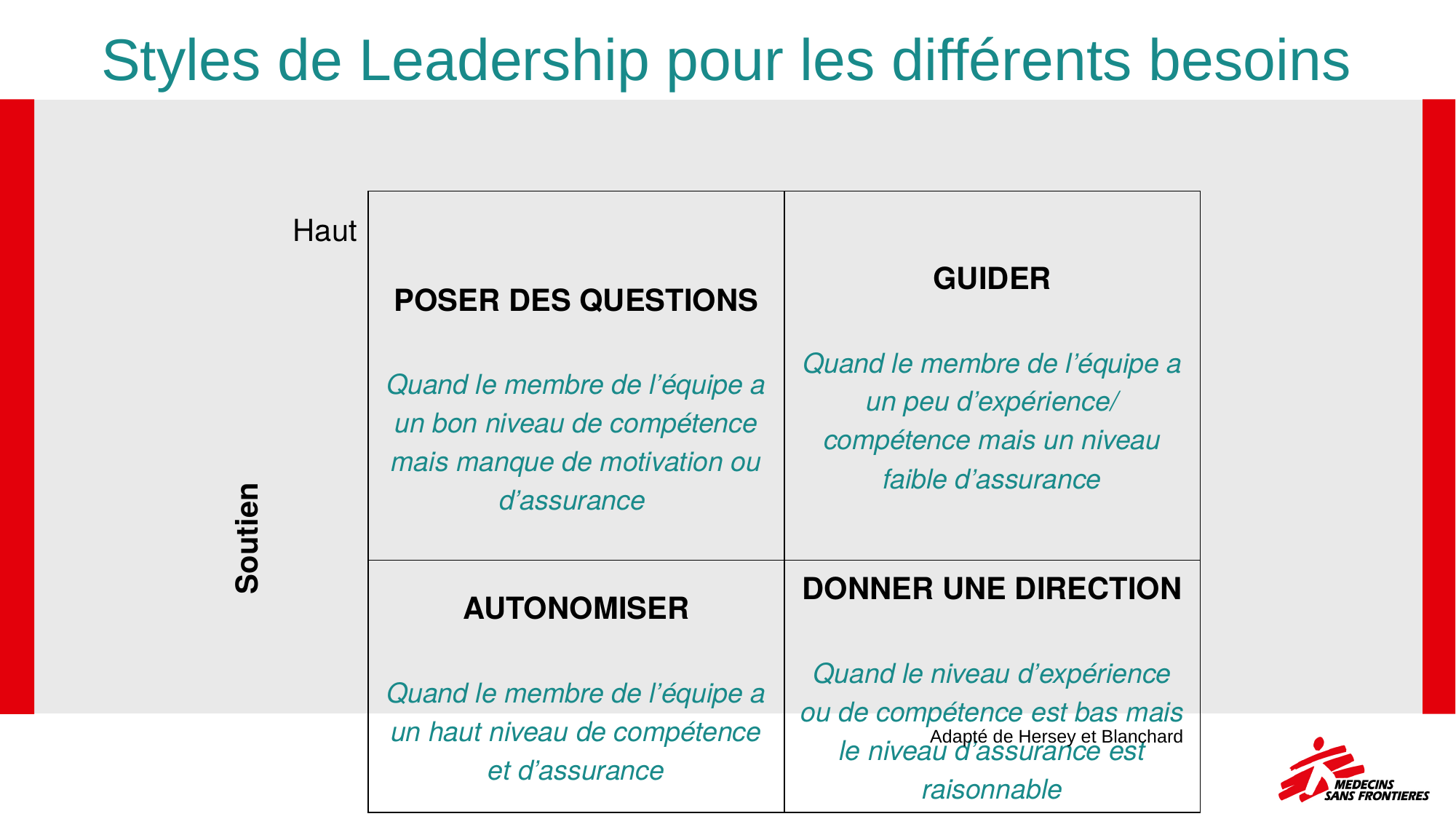

# Styles de Leadership pour les différents besoins
| Haut | POSER DES QUESTIONS Quand le membre de l’équipe a un bon niveau de compétence mais manque de motivation ou d’assurance | GUIDER Quand le membre de l’équipe a un peu d’expérience/ compétence mais un niveau faible d’assurance |  |
| --- | --- | --- | --- |
| Soutien |  |  |  |
|  | AUTONOMISER Quand le membre de l’équipe a un haut niveau de compétence et d’assurance | DONNER UNE DIRECTION Quand le niveau d’expérience ou de compétence est bas mais le niveau d’assurance est raisonnable |  |
| Bas | Direction |  | Haut |
Adapté de Hersey et Blanchard